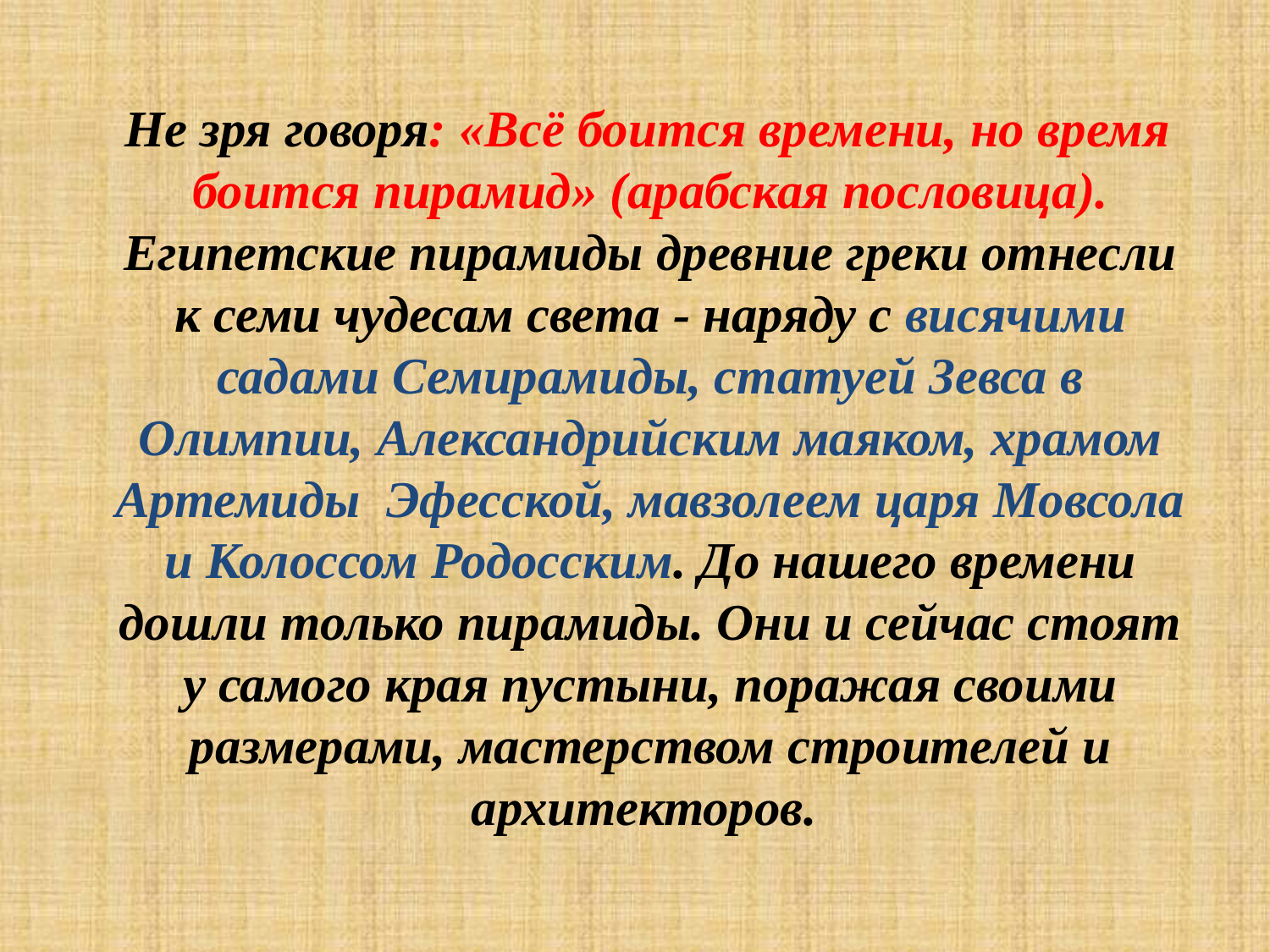

Не зря говоря: «Всё боится времени, но время боится пирамид» (арабская пословица). Египетские пирамиды древние греки отнесли к семи чудесам света - наряду с висячими садами Семирамиды, статуей Зевса в Олимпии, Александрийским маяком, храмом Артемиды  Эфесской, мавзолеем царя Мовсола и Колоссом Родосским. До нашего времени дошли только пирамиды. Они и сейчас стоят у самого края пустыни, поражая своими размерами, мастерством строителей и архитекторов.